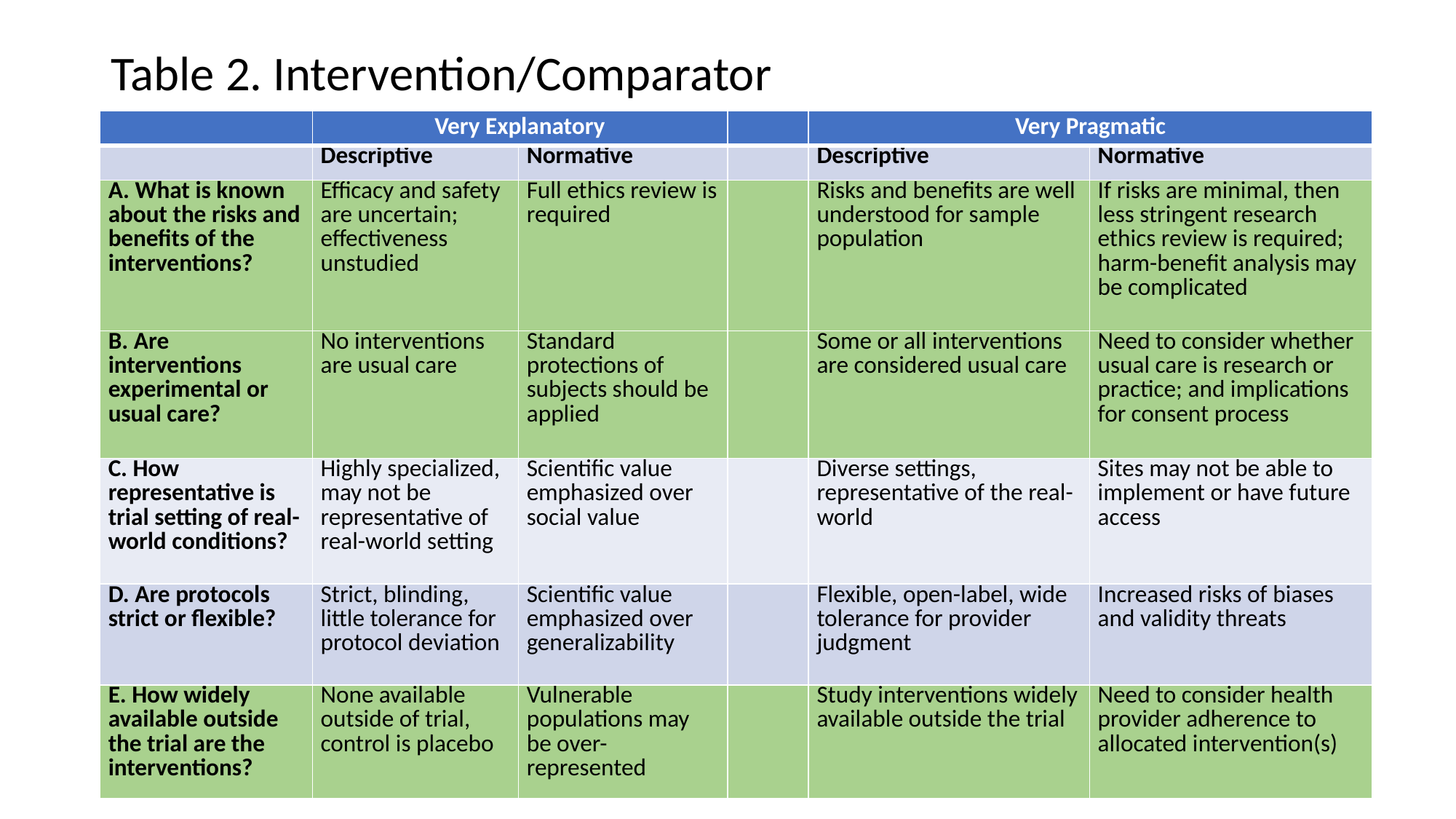

Table 2. Intervention/Comparator
|  | Very Explanatory |  |  | Very Pragmatic |  |
| --- | --- | --- | --- | --- | --- |
|  | Descriptive | Normative |  | Descriptive | Normative |
| A. What is known about the risks and benefits of the interventions? | Efficacy and safety are uncertain; effectiveness unstudied | Full ethics review is required |  | Risks and benefits are well understood for sample population | If risks are minimal, then less stringent research ethics review is required; harm-benefit analysis may be complicated |
| B. Are interventions experimental or usual care? | No interventions are usual care | Standard protections of subjects should be applied |  | Some or all interventions are considered usual care | Need to consider whether usual care is research or practice; and implications for consent process |
| C. How representative is trial setting of real-world conditions? | Highly specialized, may not be representative of real-world setting | Scientific value emphasized over social value |  | Diverse settings, representative of the real-world | Sites may not be able to implement or have future access |
| D. Are protocols strict or flexible? | Strict, blinding, little tolerance for protocol deviation | Scientific value emphasized over generalizability |  | Flexible, open-label, wide tolerance for provider judgment | Increased risks of biases and validity threats |
| E. How widely available outside the trial are the interventions? | None available outside of trial, control is placebo | Vulnerable populations may be over-represented |  | Study interventions widely available outside the trial | Need to consider health provider adherence to allocated intervention(s) |